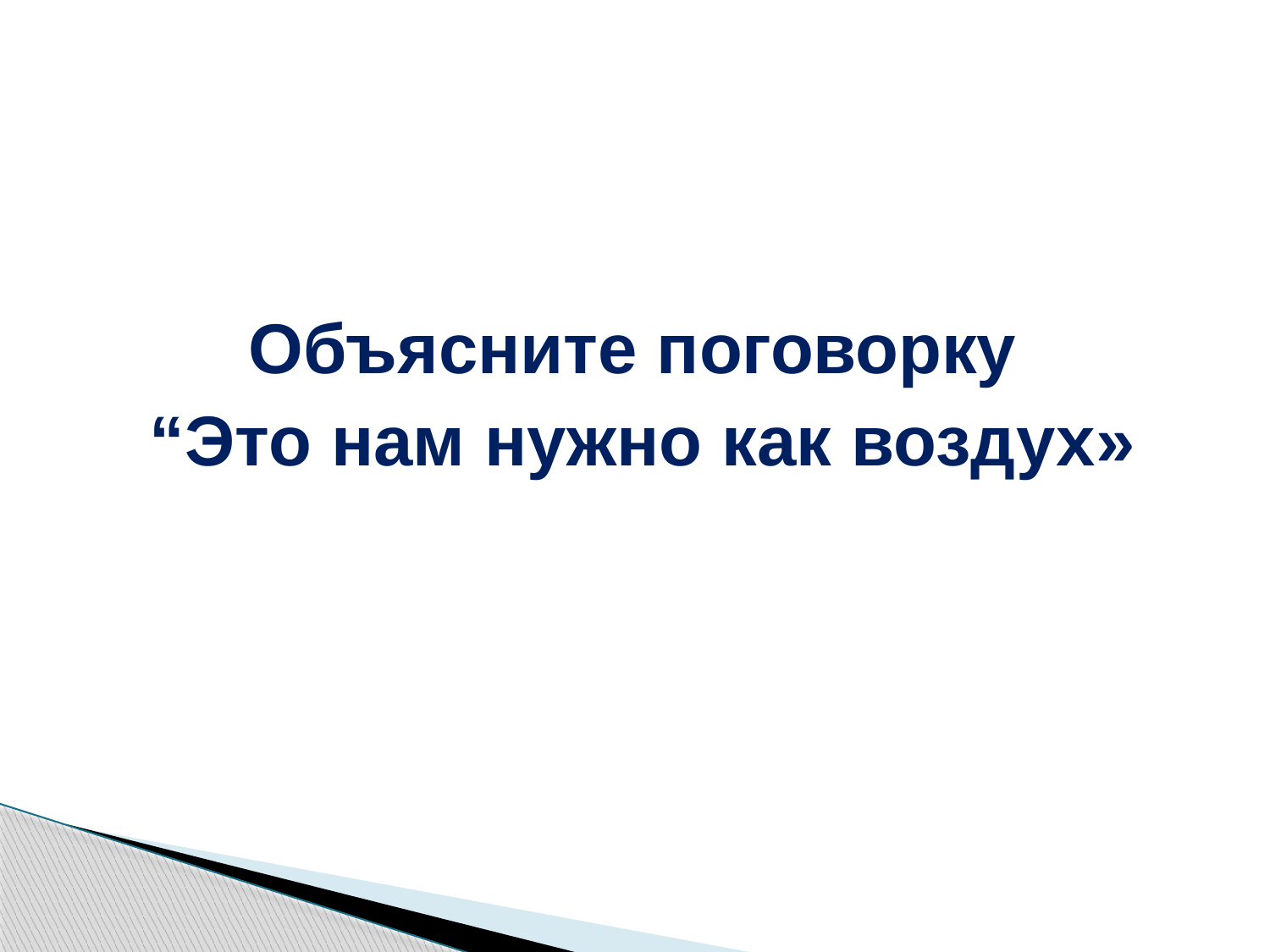

#

Объясните поговорку
“Это нам нужно как воздух»